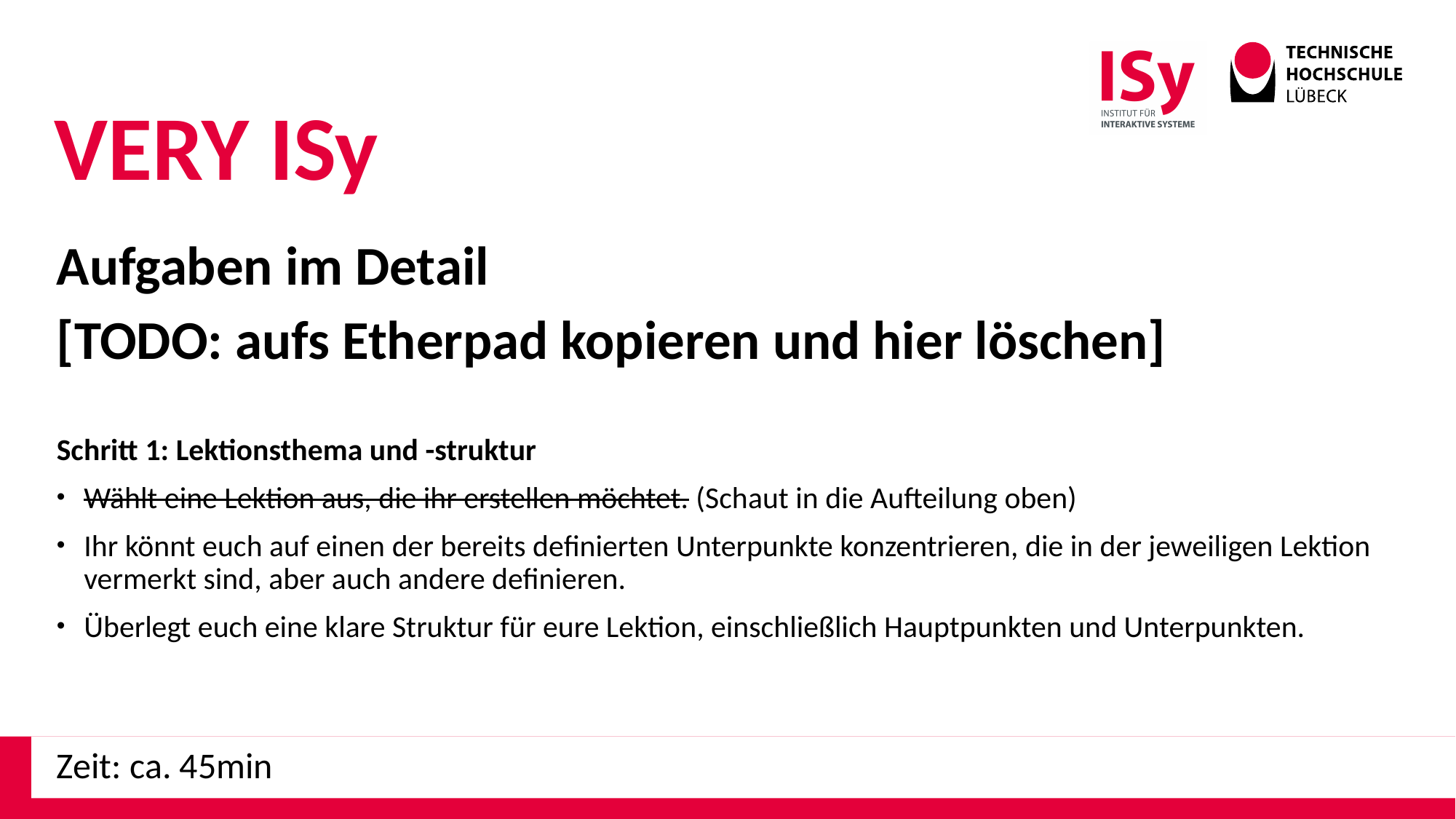

VERY ISy
Aufgaben im Detail
[TODO: aufs Etherpad kopieren und hier löschen]

Schritt 1: Lektionsthema und -struktur
Wählt eine Lektion aus, die ihr erstellen möchtet. (Schaut in die Aufteilung oben)
Ihr könnt euch auf einen der bereits definierten Unterpunkte konzentrieren, die in der jeweiligen Lektion vermerkt sind, aber auch andere definieren.
Überlegt euch eine klare Struktur für eure Lektion, einschließlich Hauptpunkten und Unterpunkten.
Zeit: ca. 45min